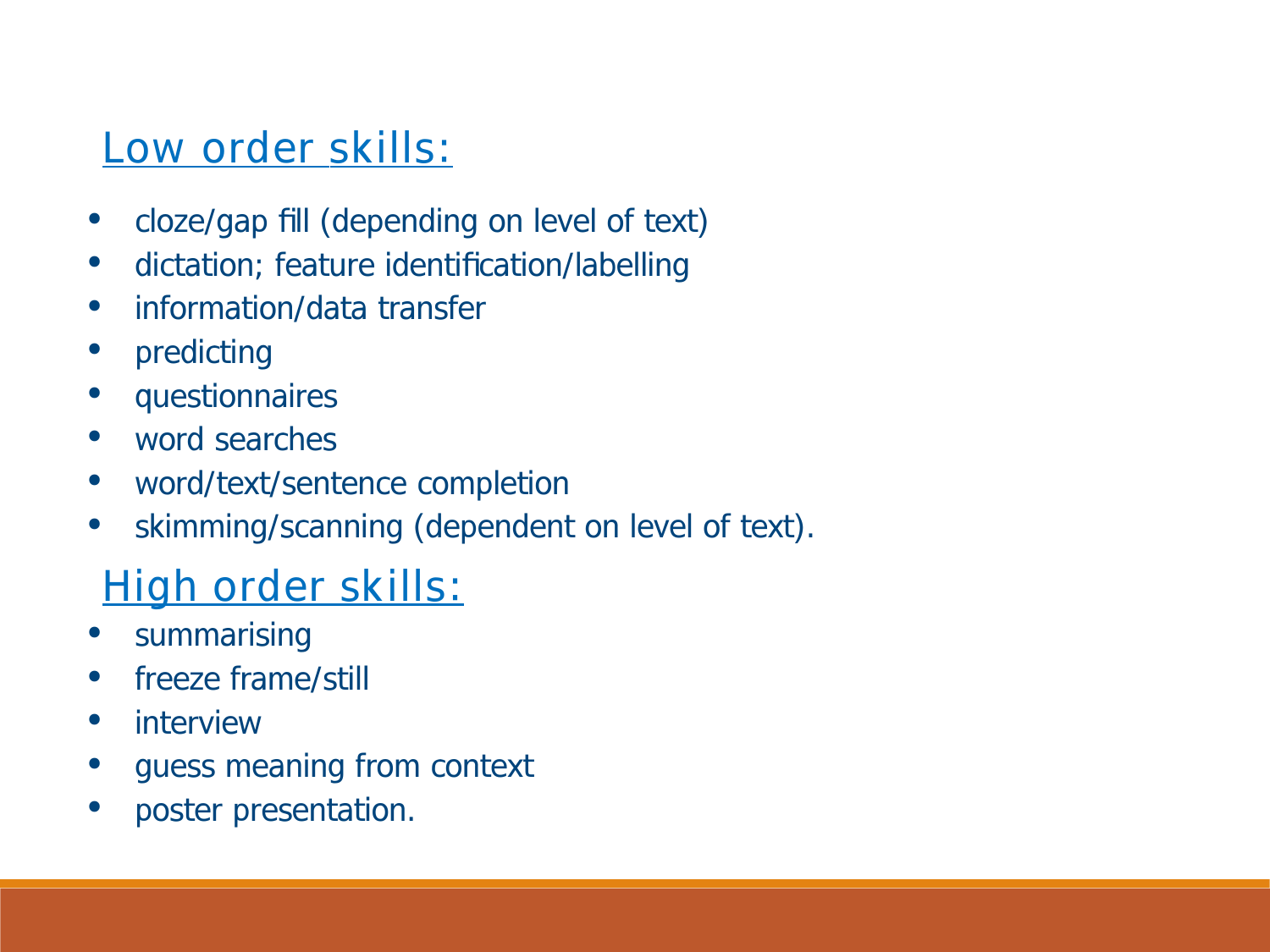

Low order skills:

cloze/gap fill (depending on level of text)
dictation; feature identification/labelling
information/data transfer
predicting
questionnaires
word searches
word/text/sentence completion
skimming/scanning (dependent on level of text).
High order skills:
summarising
freeze frame/still
interview
guess meaning from context
poster presentation.